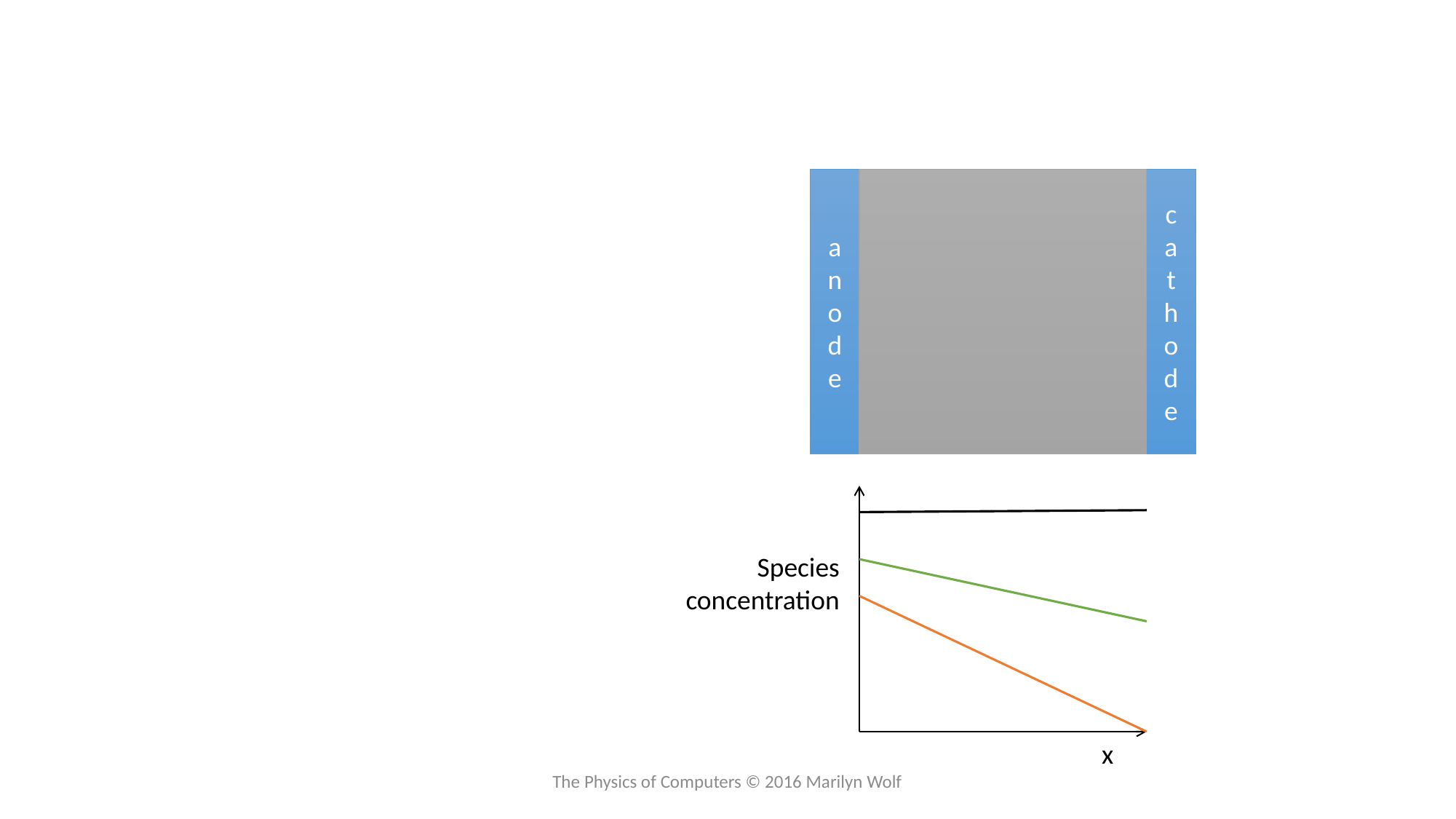

c a t h o d e
a node
Species
concentration
x
The Physics of Computers © 2016 Marilyn Wolf